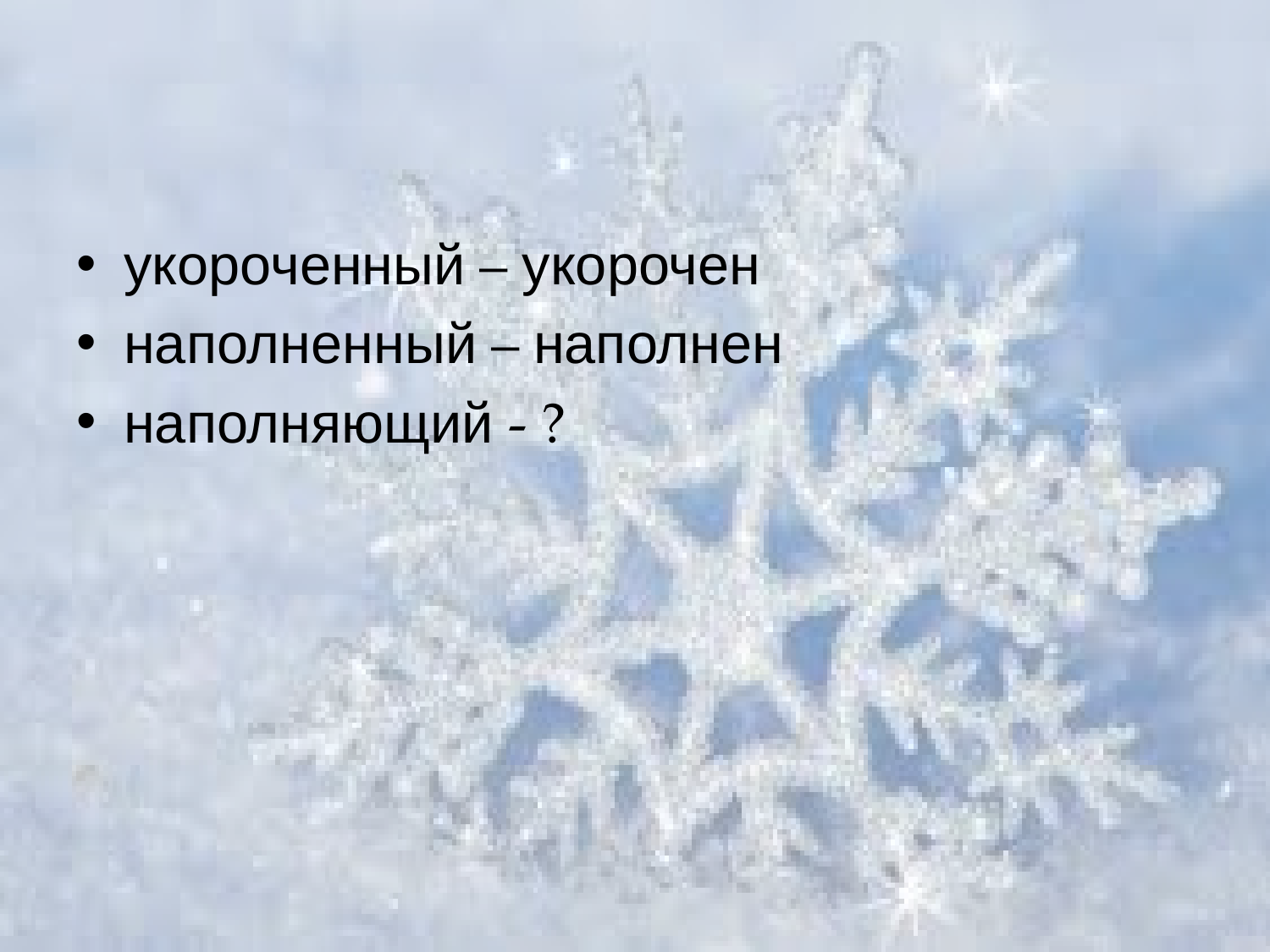

#
укороченный – укорочен
наполненный – наполнен
наполняющий - ?